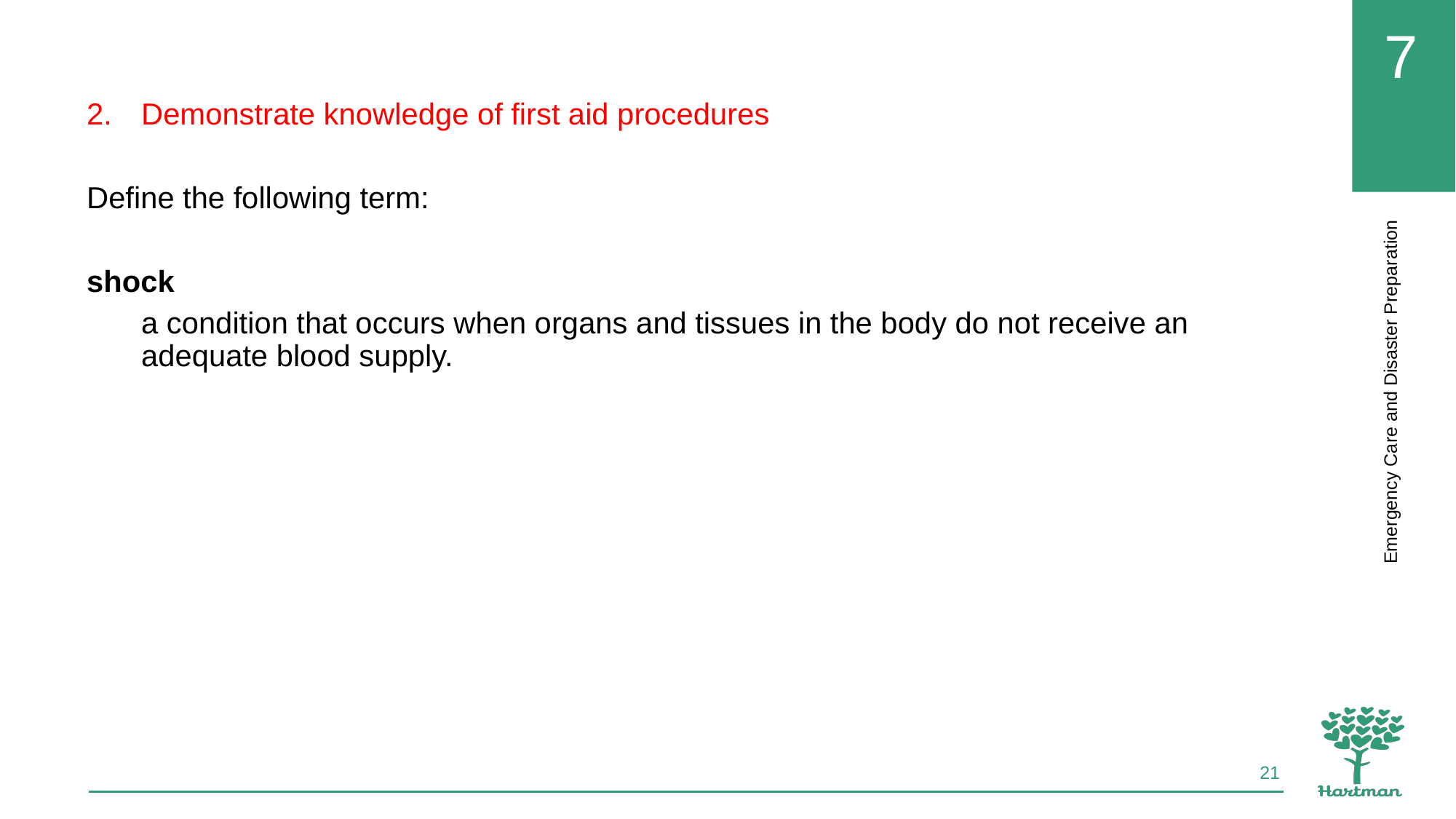

Demonstrate knowledge of first aid procedures

Define the following term:

shock
a condition that occurs when organs and tissues in the body do not receive an adequate blood supply.

21